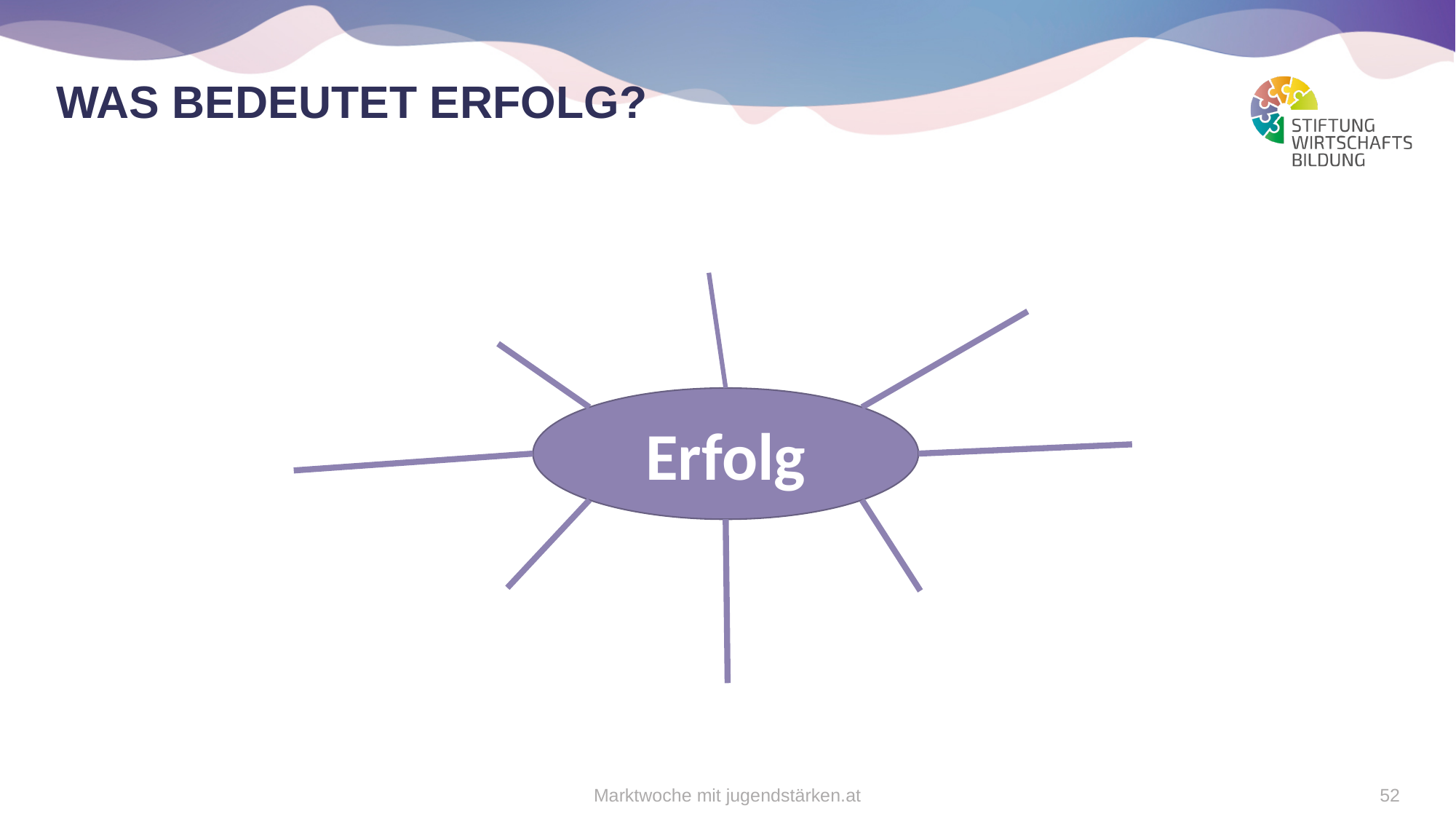

# Was bedeutet erfolg?
Erfolg
Marktwoche mit jugendstärken.at
52